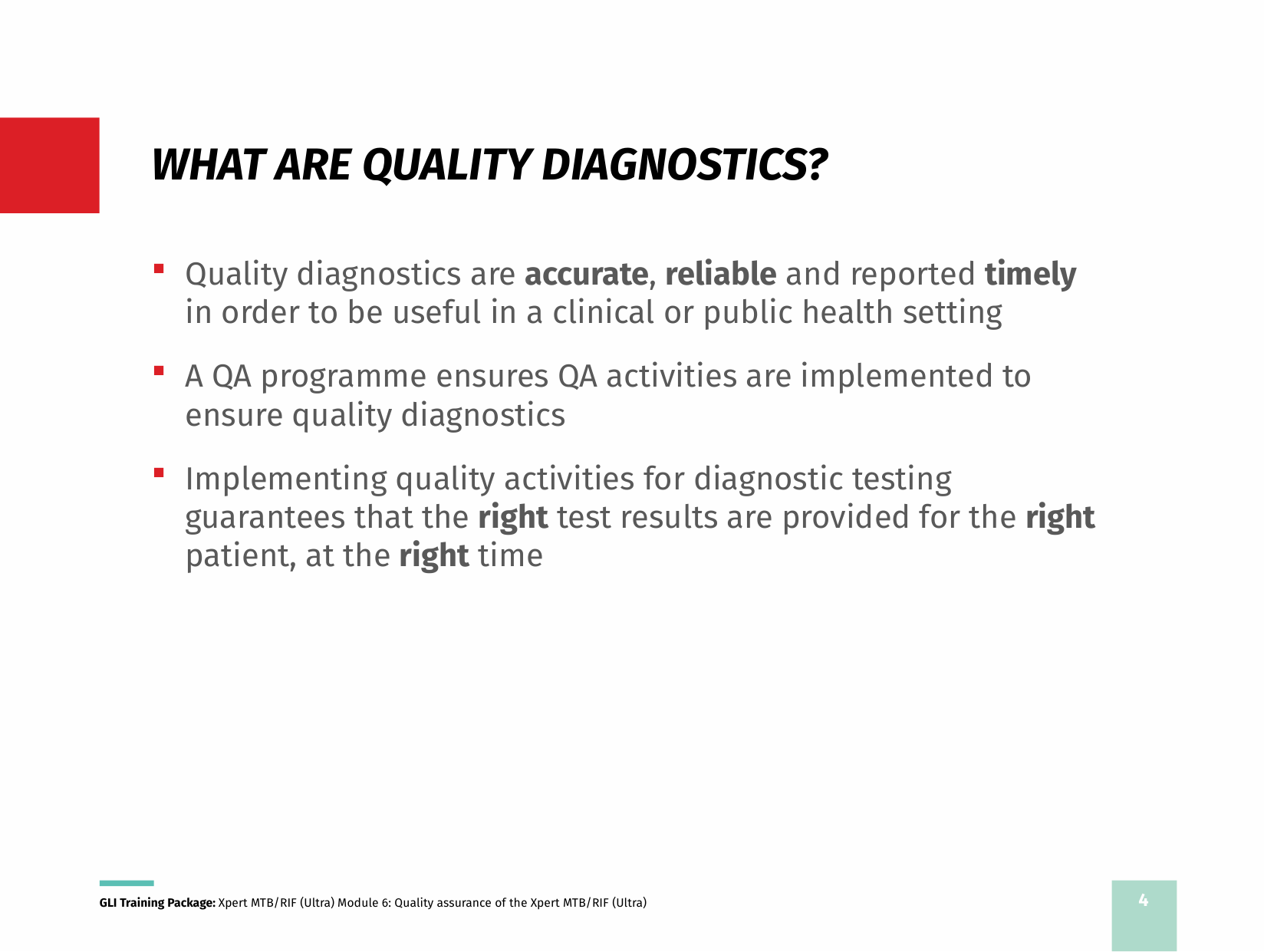

# WHAT ARE QUALITY DIAGNOSTICS?
Quality diagnostics are accurate, reliable and reported timely in order to be useful in a clinical or public health setting
A QA programme ensures QA activities are implemented to ensure quality diagnostics
Implementing quality activities for diagnostic testing guarantees that the right test results are provided for the right patient, at the right time